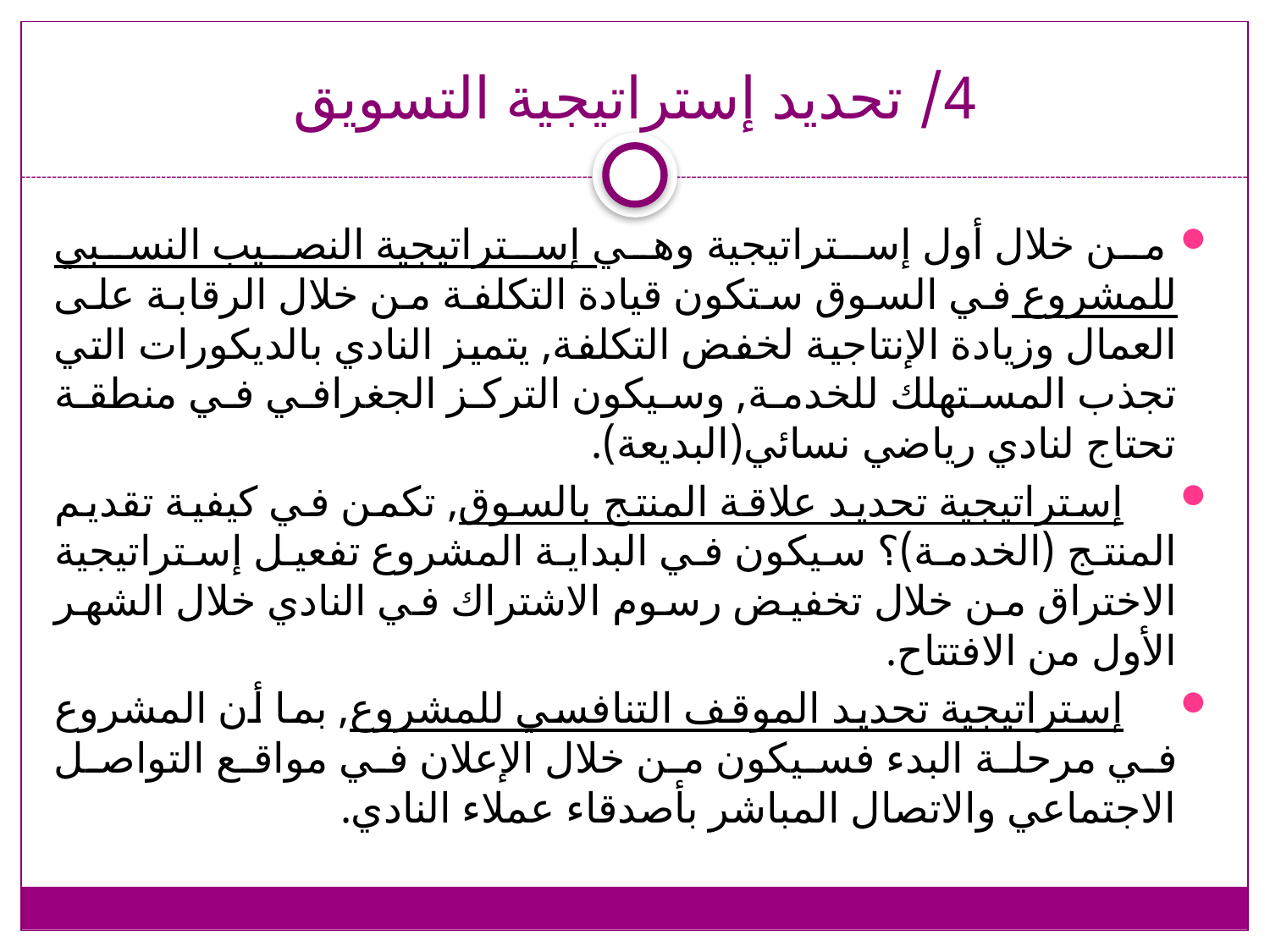

# 4/ تحديد إستراتيجية التسويق
 من خلال أول إستراتيجية وهي إستراتيجية النصيب النسبي للمشروع في السوق ستكون قيادة التكلفة من خلال الرقابة على العمال وزيادة الإنتاجية لخفض التكلفة, يتميز النادي بالديكورات التي تجذب المستهلك للخدمة, وسيكون التركز الجغرافي في منطقة تحتاج لنادي رياضي نسائي(البديعة).
     إستراتيجية تحديد علاقة المنتج بالسوق, تكمن في كيفية تقديم المنتج (الخدمة)؟ سيكون في البداية المشروع تفعيل إستراتيجية الاختراق من خلال تخفيض رسوم الاشتراك في النادي خلال الشهر الأول من الافتتاح.
     إستراتيجية تحديد الموقف التنافسي للمشروع, بما أن المشروع في مرحلة البدء فسيكون من خلال الإعلان في مواقع التواصل الاجتماعي والاتصال المباشر بأصدقاء عملاء النادي.